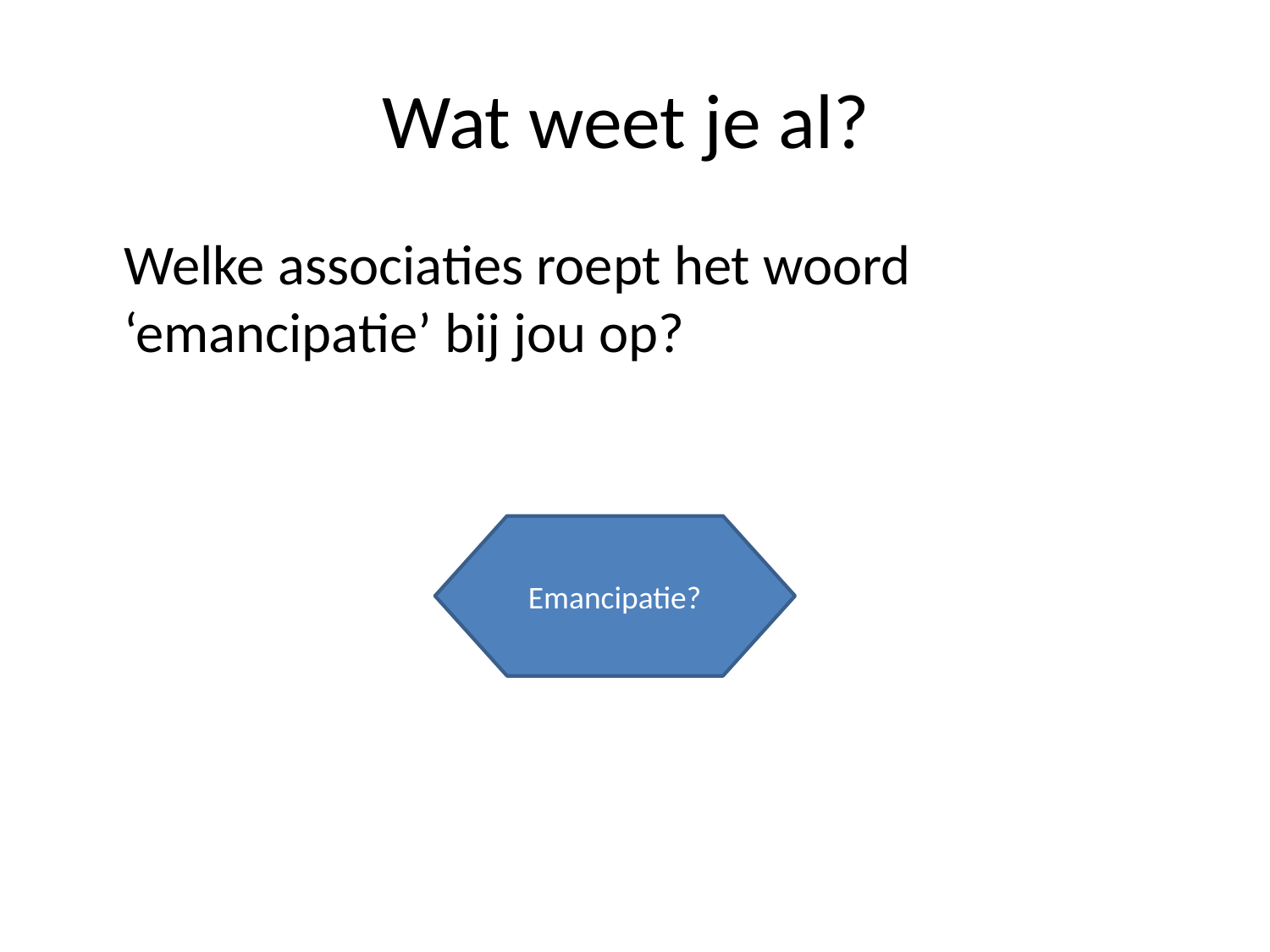

# Wat weet je al?
	Welke associaties roept het woord ‘emancipatie’ bij jou op?
Emancipatie?